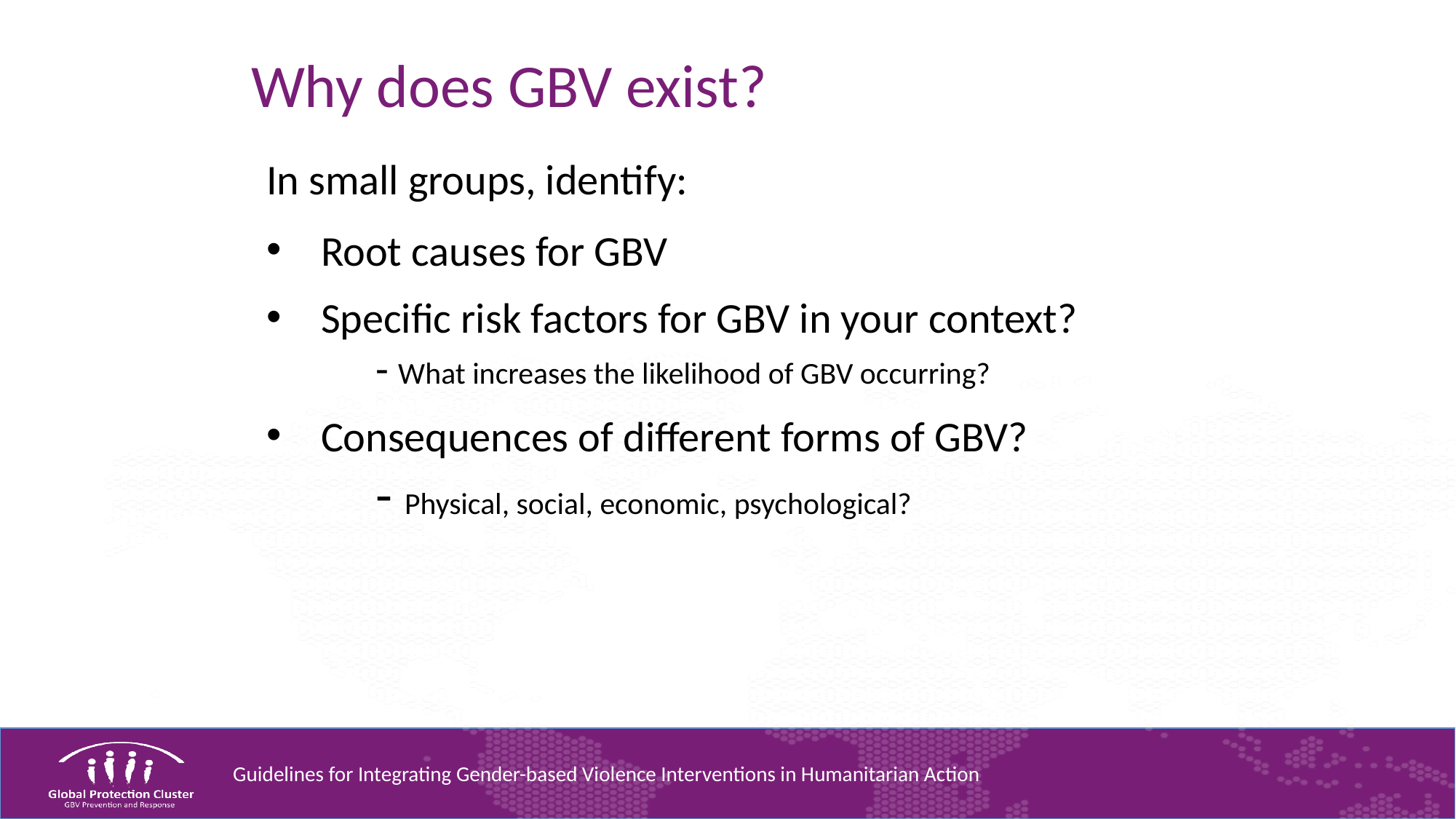

# Why does GBV exist?
In small groups, identify:

Root causes for GBV

Specific risk factors for GBV in your context?
	- What increases the likelihood of GBV occurring?

Consequences of different forms of GBV?
	- Physical, social, economic, psychological?